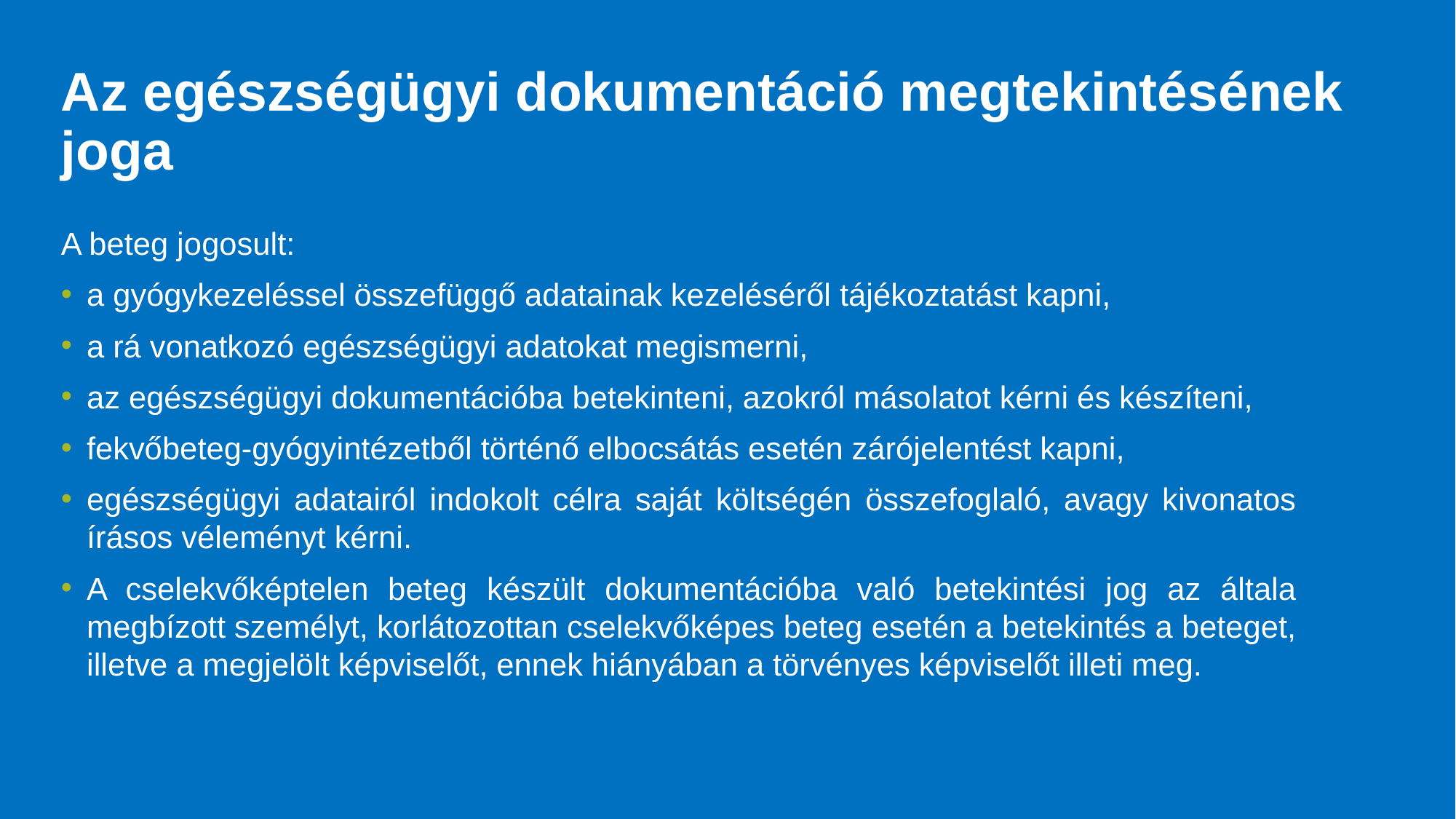

# Az egészségügyi dokumentáció megtekintésének joga
A beteg jogosult:
a gyógykezeléssel összefüggő adatainak kezeléséről tájékoztatást kapni,
a rá vonatkozó egészségügyi adatokat megismerni,
az egészségügyi dokumentációba betekinteni, azokról másolatot kérni és készíteni,
fekvőbeteg-gyógyintézetből történő elbocsátás esetén zárójelentést kapni,
egészségügyi adatairól indokolt célra saját költségén összefoglaló, avagy kivonatos írásos véleményt kérni.
A cselekvőképtelen beteg készült dokumentációba való betekintési jog az általa megbízott személyt, korlátozottan cselekvőképes beteg esetén a betekintés a beteget, illetve a megjelölt képviselőt, ennek hiányában a törvényes képviselőt illeti meg.